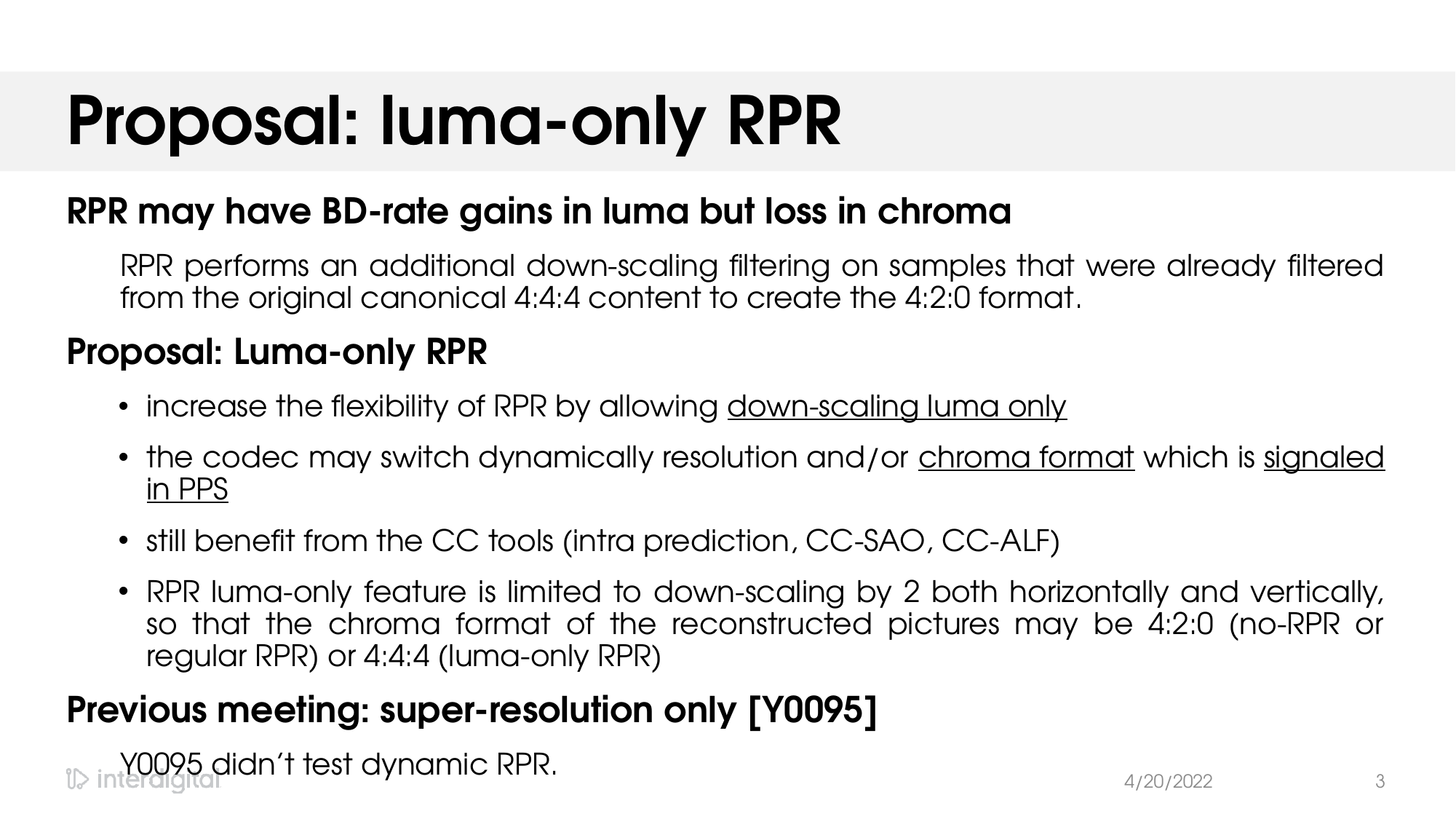

# Proposal: luma-only RPR

RPR may have BD-rate gains in luma but loss in chroma
RPR performs an additional down-scaling filtering on samples that were already filtered from the original canonical 4:4:4 content to create the 4:2:0 format.
Proposal: Luma-only RPR
increase the flexibility of RPR by allowing down-scaling luma only
the codec may switch dynamically resolution and/or chroma format which is signaled in PPS
still benefit from the CC tools (intra prediction, CC-SAO, CC-ALF)
RPR luma-only feature is limited to down-scaling by 2 both horizontally and vertically, so that the chroma format of the reconstructed pictures may be 4:2:0 (no-RPR or regular RPR) or 4:4:4 (luma-only RPR)
Previous meeting: super-resolution only [Y0095]
Y0095 didn’t test dynamic RPR.

4/20/2022
3